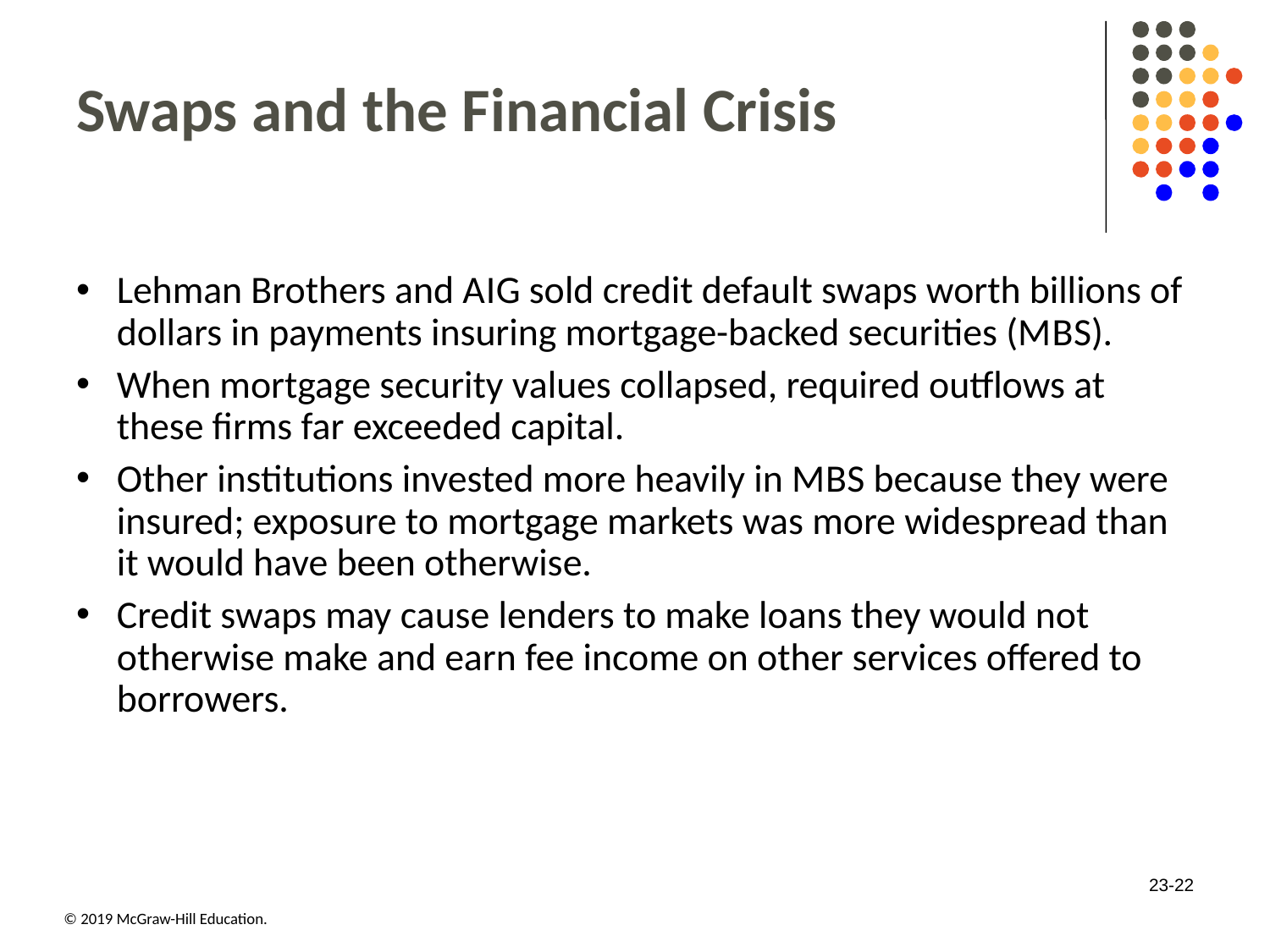

# Swaps and the Financial Crisis
Lehman Brothers and A I G sold credit default swaps worth billions of dollars in payments insuring mortgage-backed securities (M B S).
When mortgage security values collapsed, required outflows at these firms far exceeded capital.
Other institutions invested more heavily in M B S because they were insured; exposure to mortgage markets was more widespread than it would have been otherwise.
Credit swaps may cause lenders to make loans they would not otherwise make and earn fee income on other services offered to borrowers.
23-22